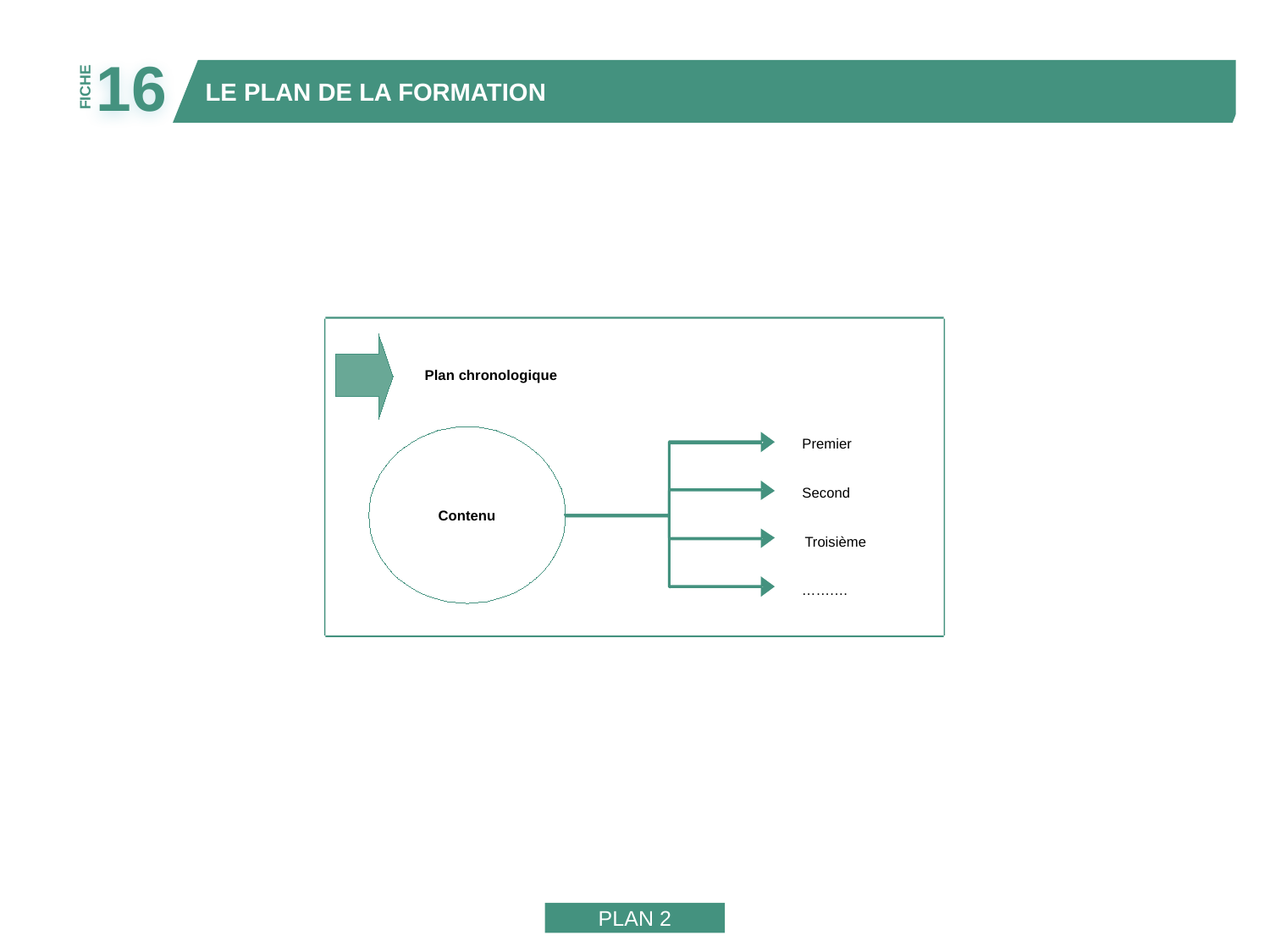

16

LE PLAN DE LA FORMATION
FICHE

Plan chronologique

Premier

Second
Contenu

Troisième
…….…

PLAN 2